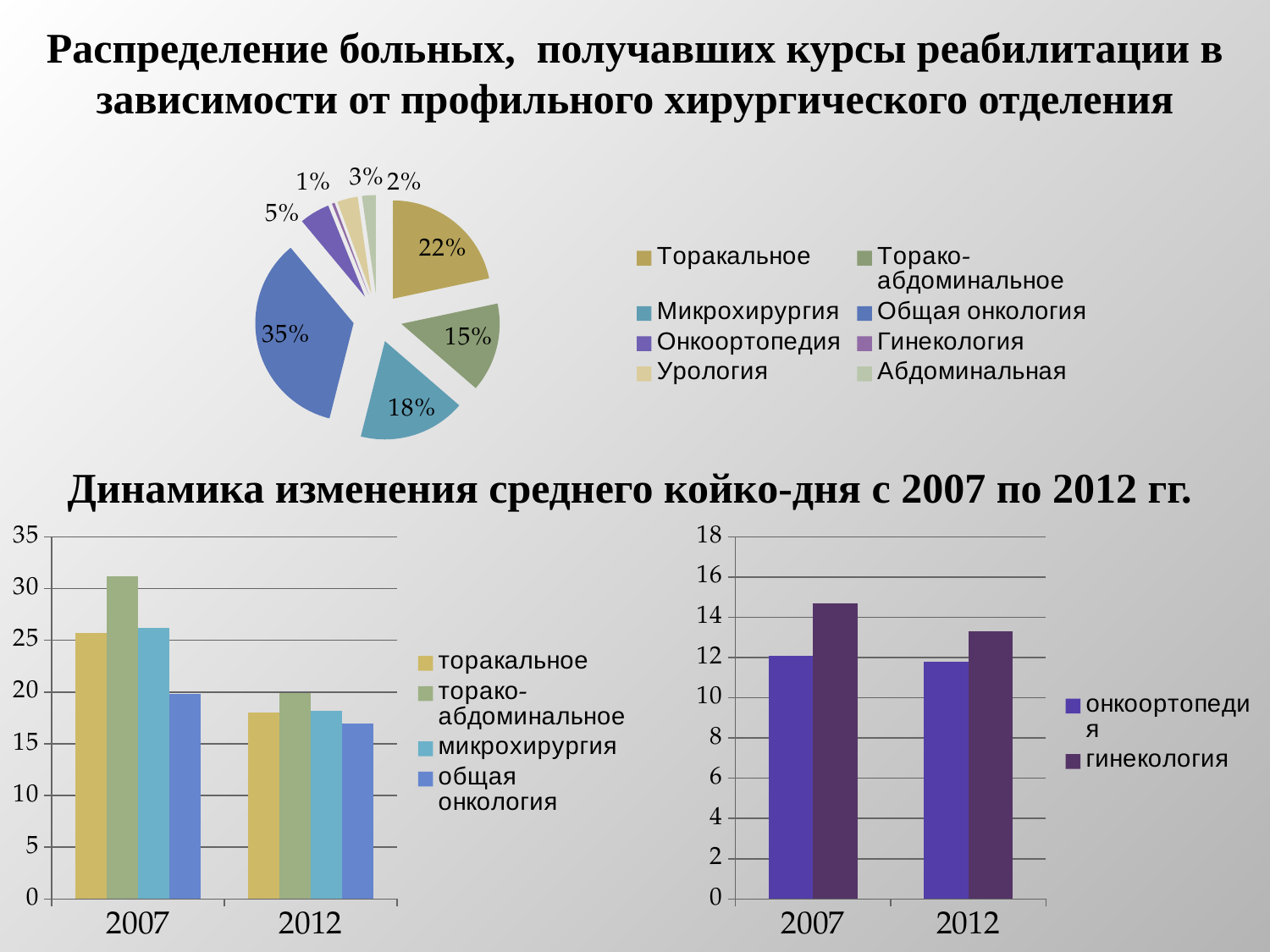

Распределение больных,  получавших курсы реабилитации в зависимости от профильного хирургического отделения

### Chart

| Category | Продажи |
|---|---|
| Торакальное | 96.0 |
| Торако-абдоминальное | 65.0 |
| Микрохирургия | 78.0 |
| Общая онкология | 155.0 |
| Онкоортопедия | 22.0 |
| Гинекология | 2.0 |
| Урология | 15.0 |
| Абдоминальная | 10.0 |
# Динамика изменения среднего койко-дня с 2007 по 2012 гг.

### Chart

| Category | торакальное | торако-абдоминальное | микрохирургия | общая онкология |
|---|---|---|---|---|
| 2007.0 | 25.7 | 31.2 | 26.2 | 19.8 |
| 2012.0 | 18.0 | 19.9 | 18.2 | 17.0 |

### Chart

| Category | онкоортопедия | гинекология |
|---|---|---|
| 2007.0 | 12.1 | 14.7 |
| 2012.0 | 11.8 | 13.3 |